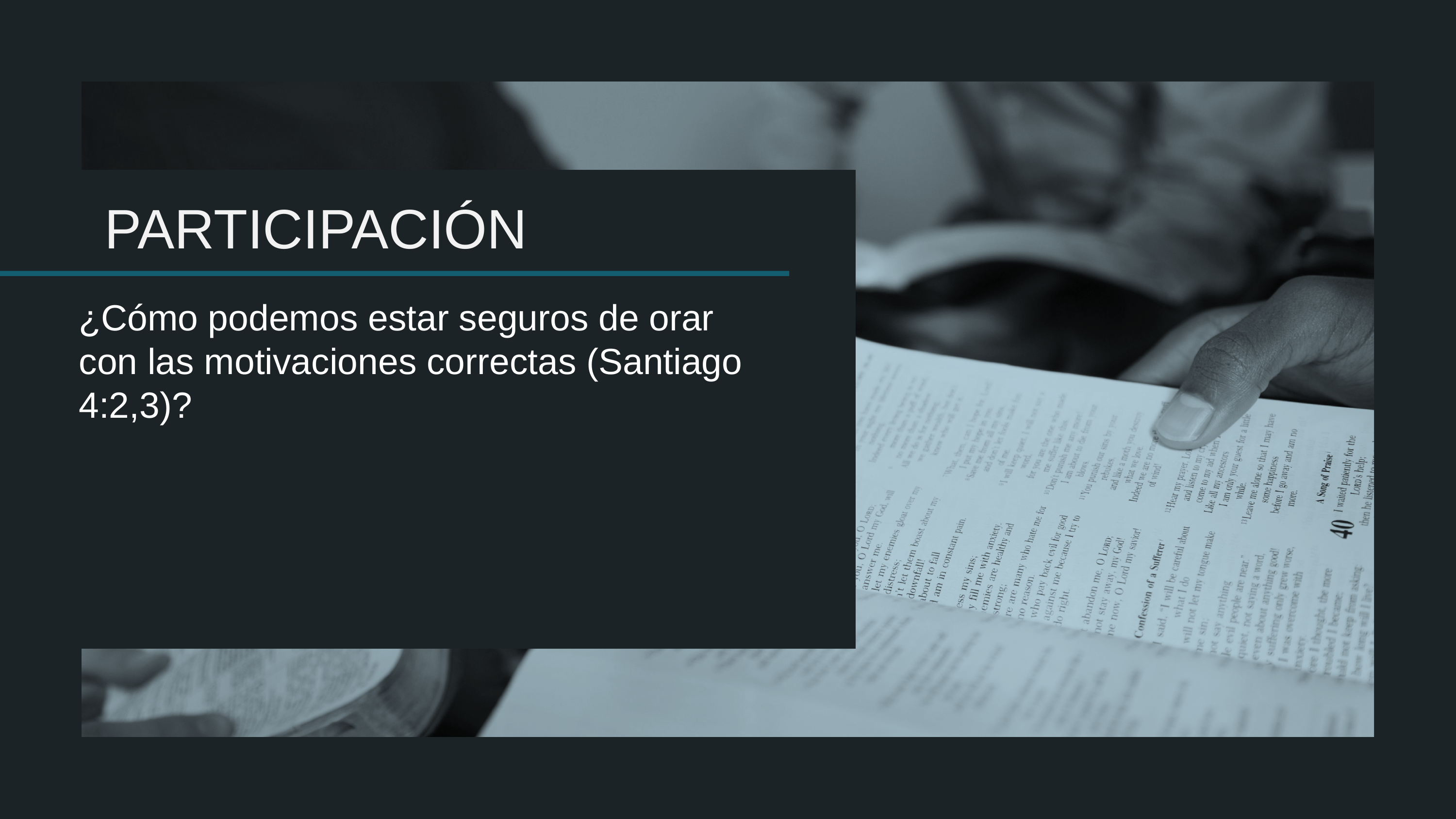

¿Cómo podemos estar seguros de orar con las motivaciones correctas (Santiago 4:2,3)?